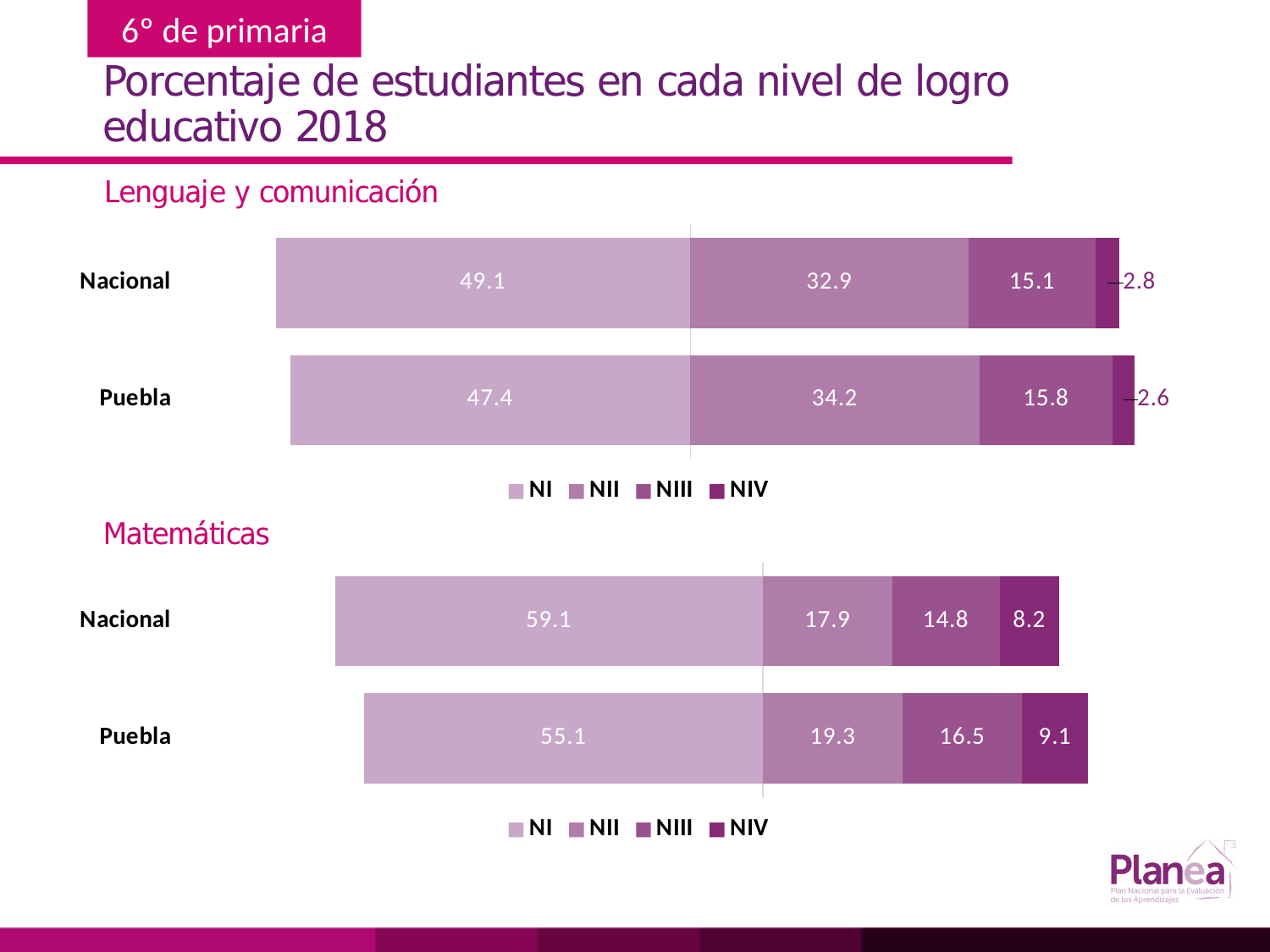

# Porcentaje de estudiantes en cada nivel de logro educativo 2018

Lenguaje y comunicación

### Chart

| Category |  |  |  |  |
|---|---|---|---|---|
| Puebla | -47.4 | 34.2 | 15.8 | 2.6 |
| Nacional | -49.1 | 32.9 | 15.1 | 2.8 |
Matemáticas

### Chart

| Category |  |  |  |  |
|---|---|---|---|---|
| Puebla | -55.1 | 19.3 | 16.5 | 9.1 |
| Nacional | -59.1 | 17.9 | 14.8 | 8.2 |